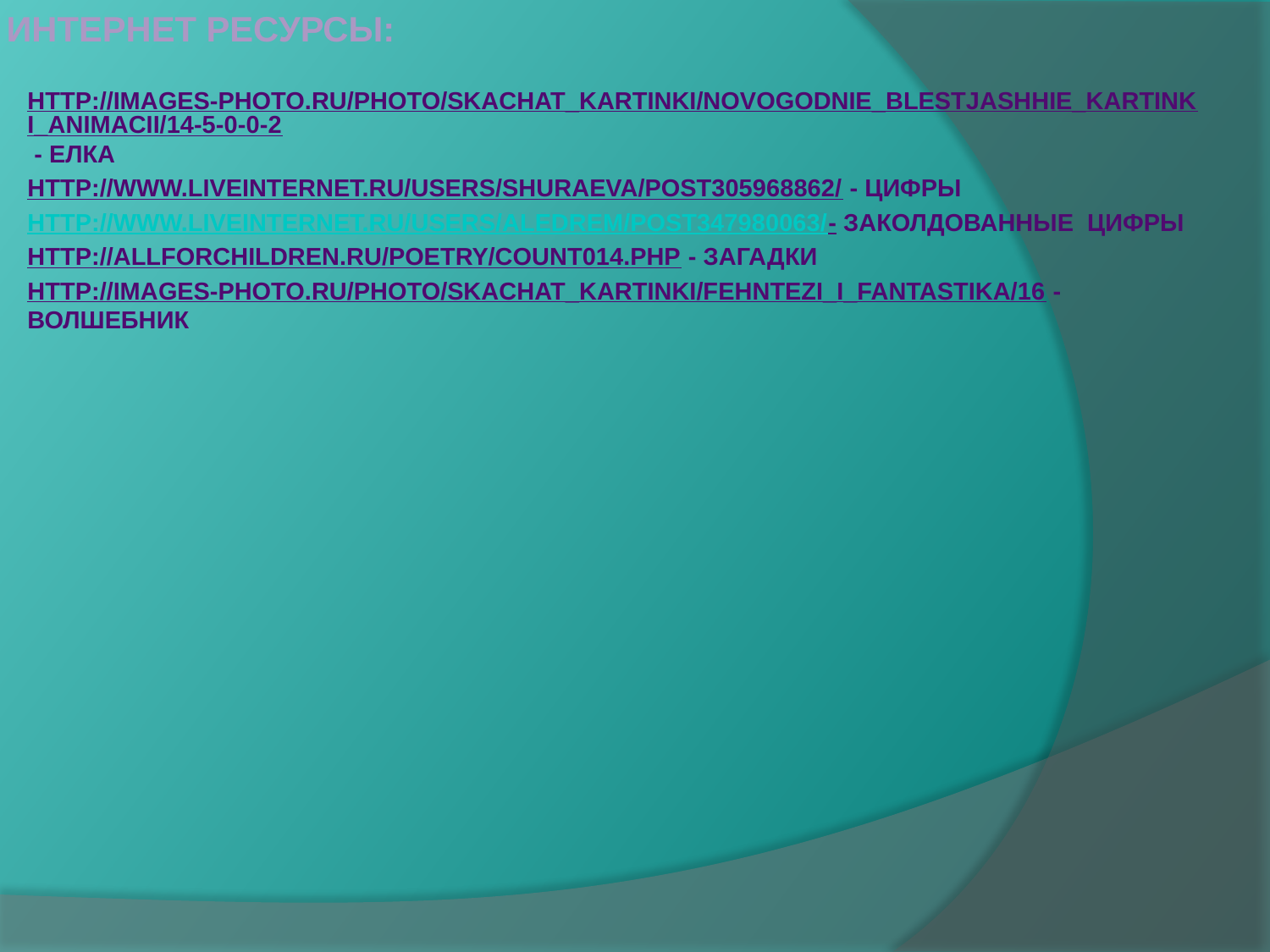

# Интернет ресурсы:
http://images-photo.ru/photo/skachat_kartinki/novogodnie_blestjashhie_kartinki_animacii/14-5-0-0-2 - елка
http://www.liveinternet.ru/users/shuraeva/post305968862/ - цифры
http://www.liveinternet.ru/users/aledrem/post347980063/- заколдованные  цифры
http://allforchildren.ru/poetry/count014.php - загадки
http://images-photo.ru/photo/skachat_kartinki/fehntezi_i_fantastika/16 - волшебник